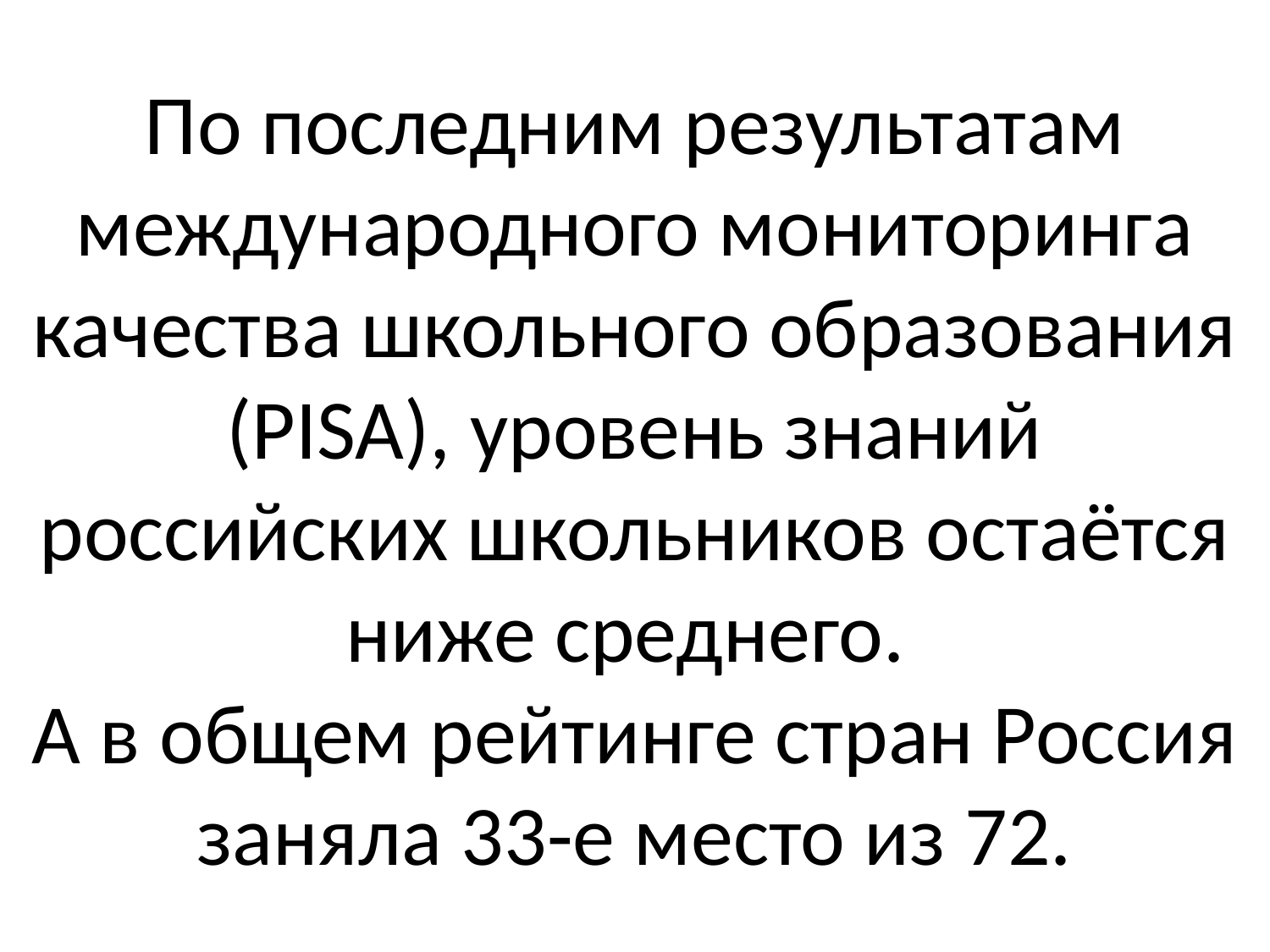

# По последним результатам международного мониторинга качества школьного образования (PISA), уровень знаний российских школьников остаётся ниже среднего. А в общем рейтинге стран Россия заняла 33-е место из 72.